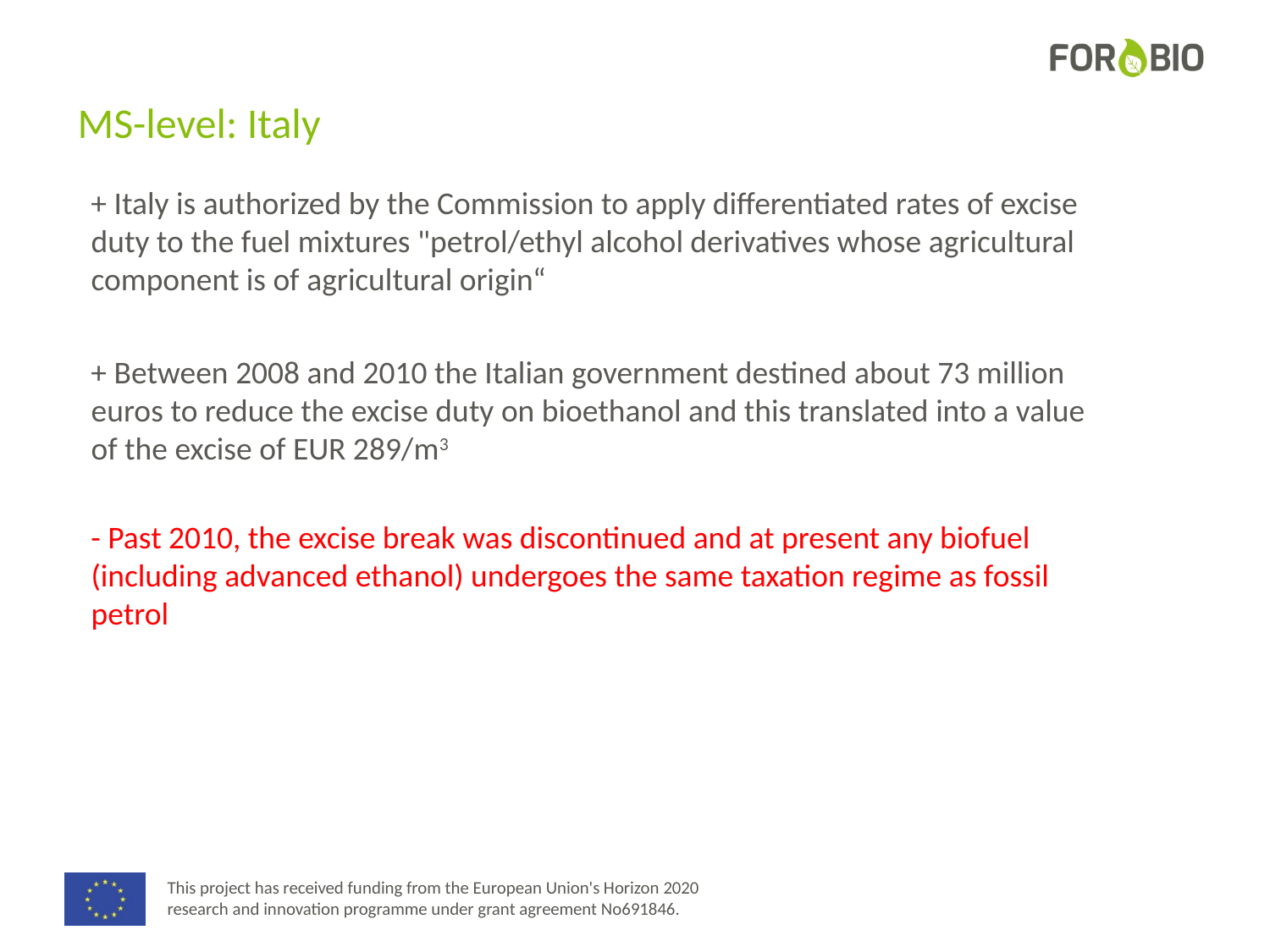

# MS-level: Italy
+ Italy is authorized by the Commission to apply differentiated rates of excise duty to the fuel mixtures "petrol/ethyl alcohol derivatives whose agricultural component is of agricultural origin“

+ Between 2008 and 2010 the Italian government destined about 73 million euros to reduce the excise duty on bioethanol and this translated into a value of the excise of EUR 289/m3

- Past 2010, the excise break was discontinued and at present any biofuel (including advanced ethanol) undergoes the same taxation regime as fossil petrol